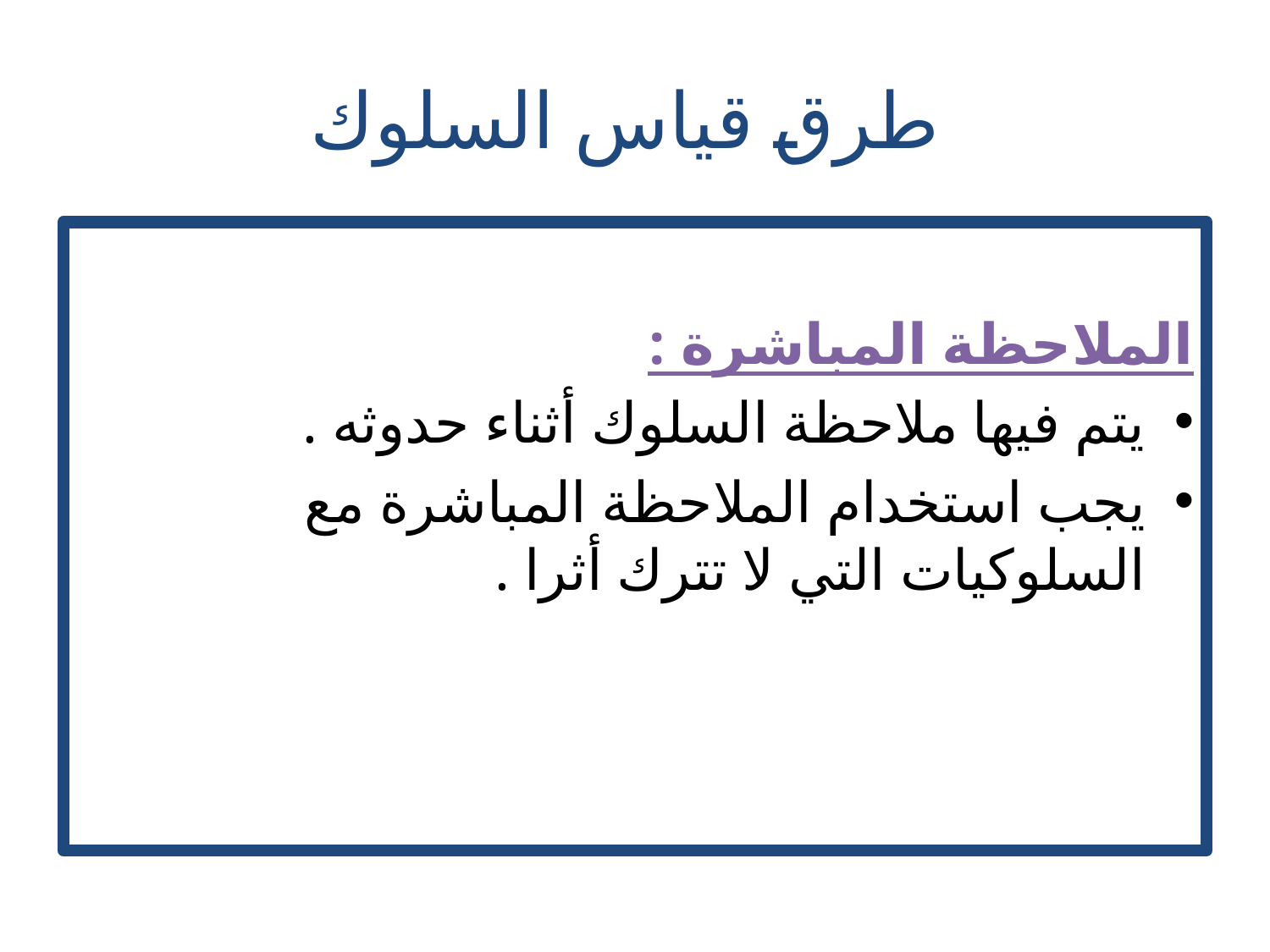

# طرق قياس السلوك

الملاحظة المباشرة :
يتم فيها ملاحظة السلوك أثناء حدوثه .
يجب استخدام الملاحظة المباشرة مع السلوكيات التي لا تترك أثرا .